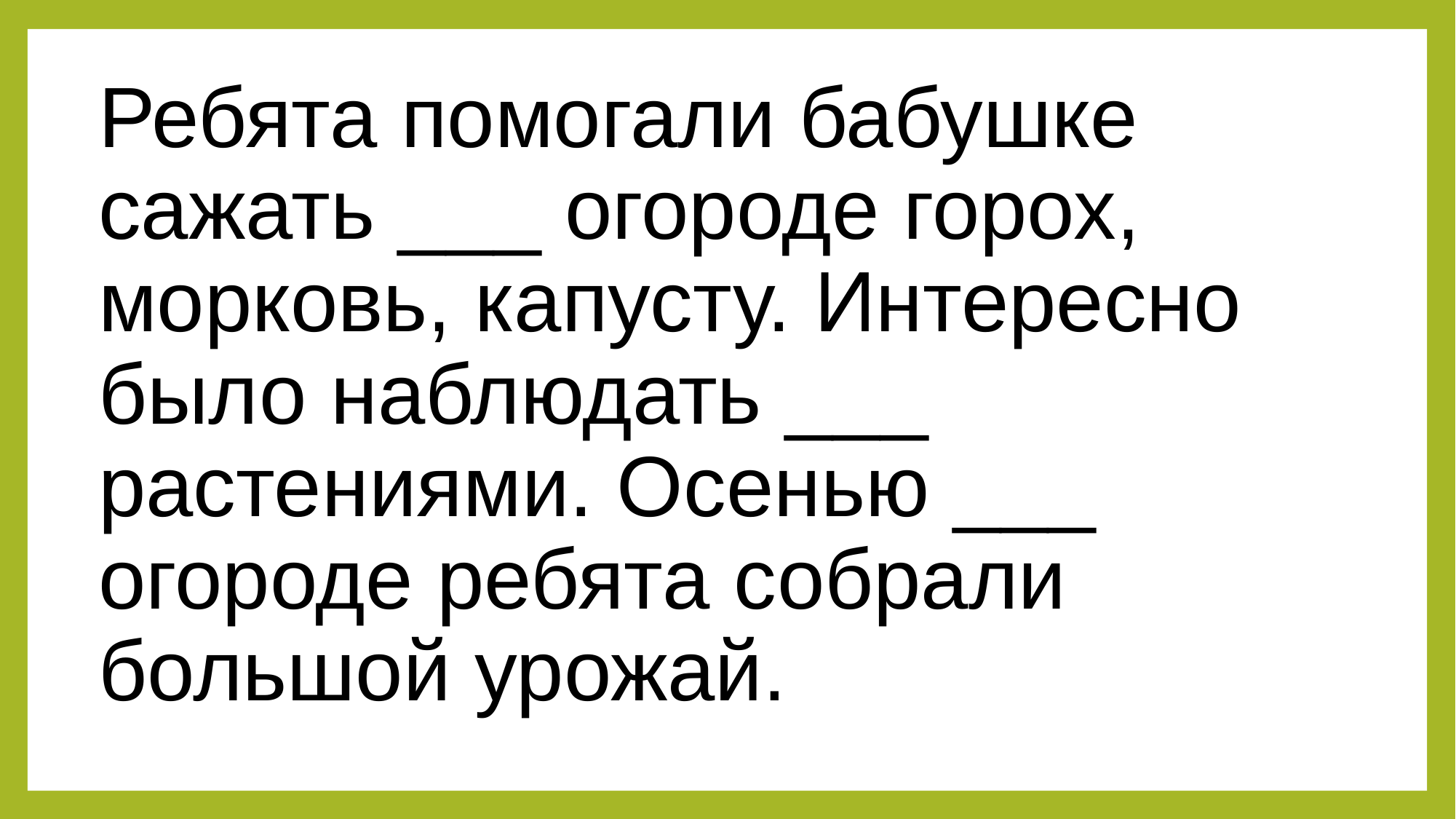

Ребята помогали бабушке сажать ___ огороде горох, морковь, капусту. Интересно было наблюдать ___ растениями. Осенью ___ огороде ребята собрали большой урожай.